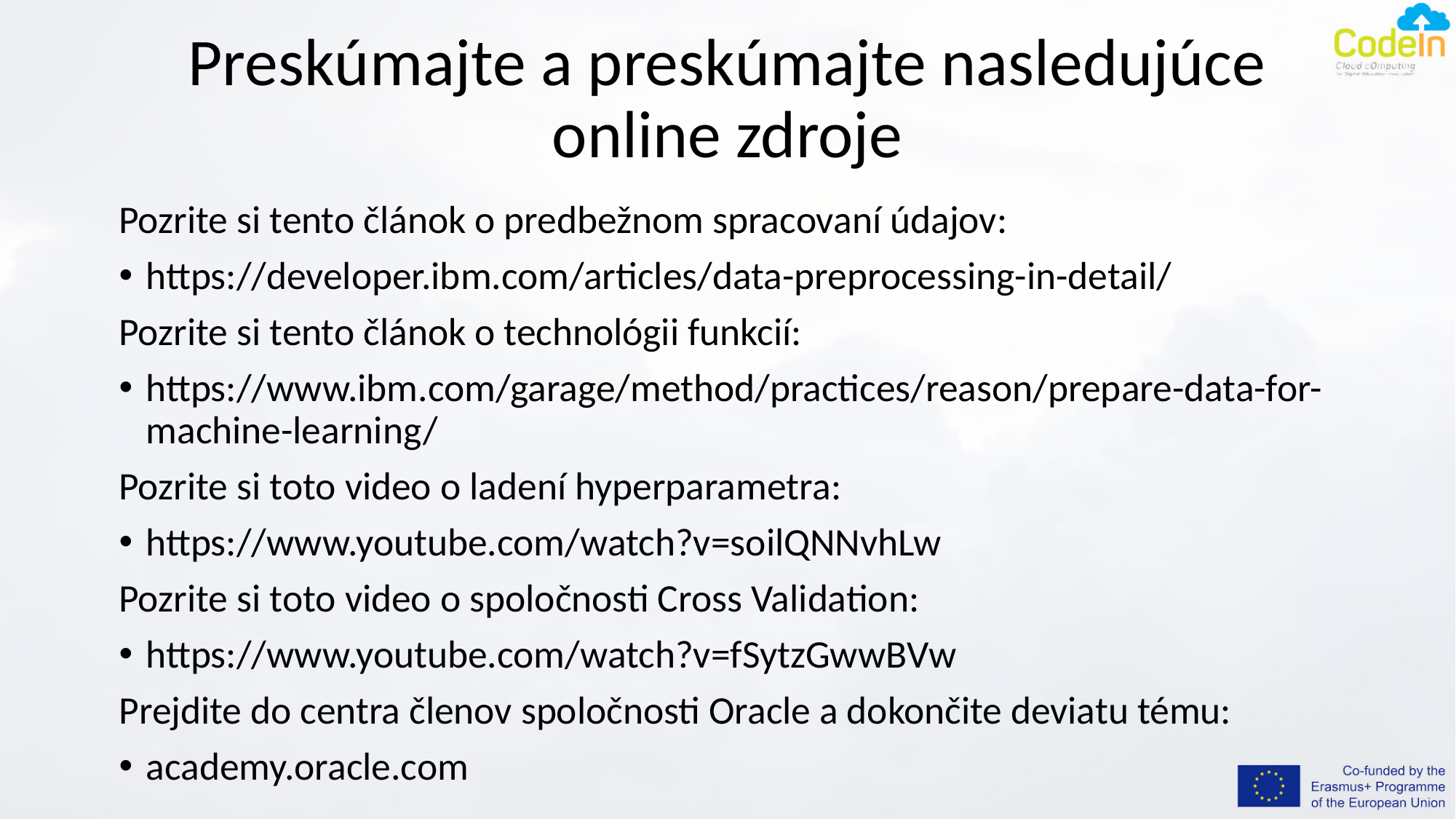

# Preskúmajte a preskúmajte nasledujúce online zdroje
Pozrite si tento článok o predbežnom spracovaní údajov:
https://developer.ibm.com/articles/data-preprocessing-in-detail/
Pozrite si tento článok o technológii funkcií:
https://www.ibm.com/garage/method/practices/reason/prepare-data-for-machine-learning/
Pozrite si toto video o ladení hyperparametra:
https://www.youtube.com/watch?v=soilQNNvhLw
Pozrite si toto video o spoločnosti Cross Validation:
https://www.youtube.com/watch?v=fSytzGwwBVw
Prejdite do centra členov spoločnosti Oracle a dokončite deviatu tému:
academy.oracle.com